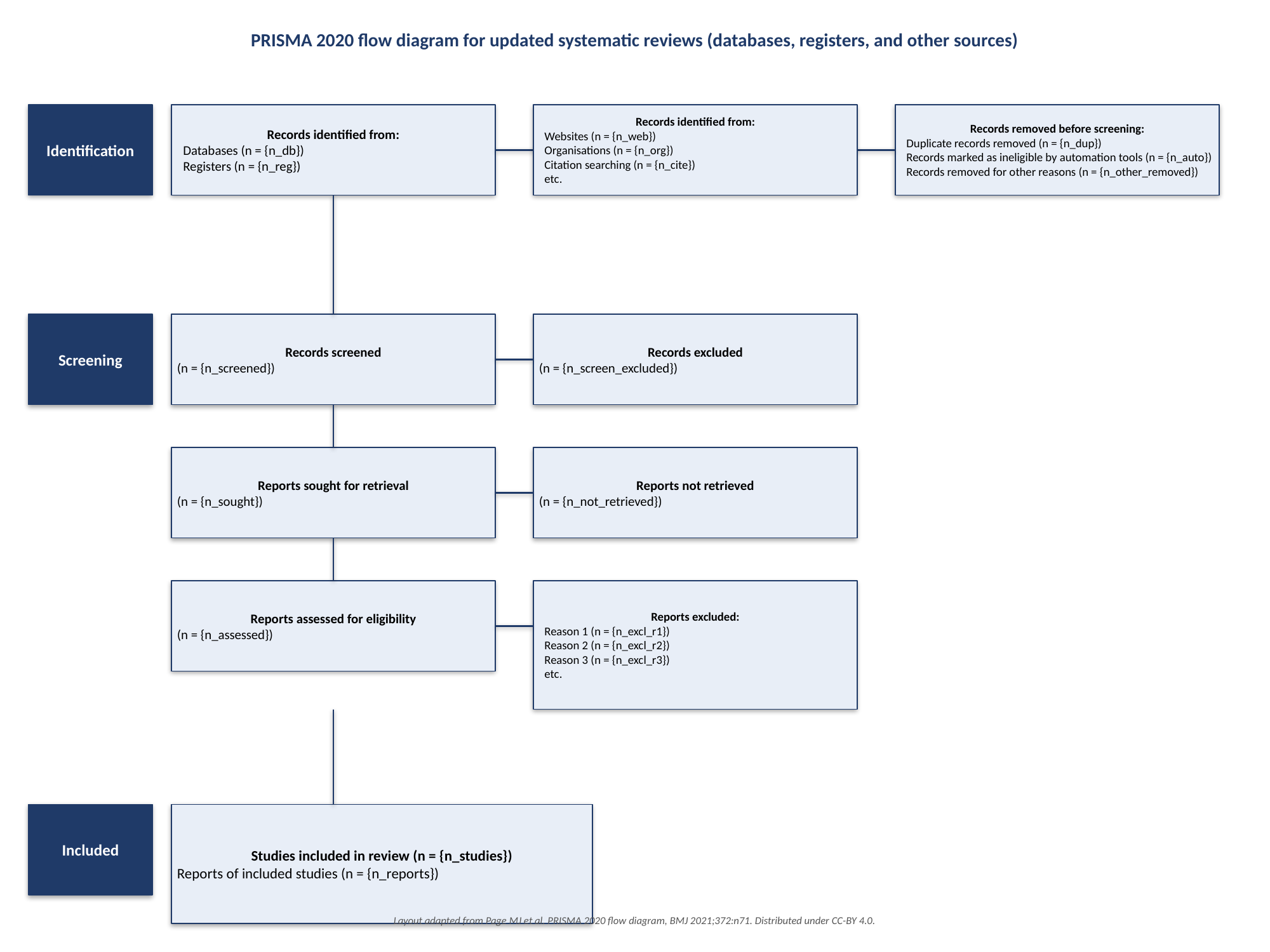

PRISMA 2020 flow diagram for updated systematic reviews (databases, registers, and other sources)
Identification
Records identified from:
  Databases (n = {n_db})
  Registers (n = {n_reg})
Records identified from:
  Websites (n = {n_web})
  Organisations (n = {n_org})
  Citation searching (n = {n_cite})
  etc.
Records removed before screening:
  Duplicate records removed (n = {n_dup})
  Records marked as ineligible by automation tools (n = {n_auto})
  Records removed for other reasons (n = {n_other_removed})
Screening
Records screened
(n = {n_screened})
Records excluded
(n = {n_screen_excluded})
Reports sought for retrieval
(n = {n_sought})
Reports not retrieved
(n = {n_not_retrieved})
Reports assessed for eligibility
(n = {n_assessed})
Reports excluded:
  Reason 1 (n = {n_excl_r1})
  Reason 2 (n = {n_excl_r2})
  Reason 3 (n = {n_excl_r3})
  etc.
Included
Studies included in review (n = {n_studies})
Reports of included studies (n = {n_reports})
Layout adapted from Page MJ et al. PRISMA 2020 flow diagram, BMJ 2021;372:n71. Distributed under CC-BY 4.0.